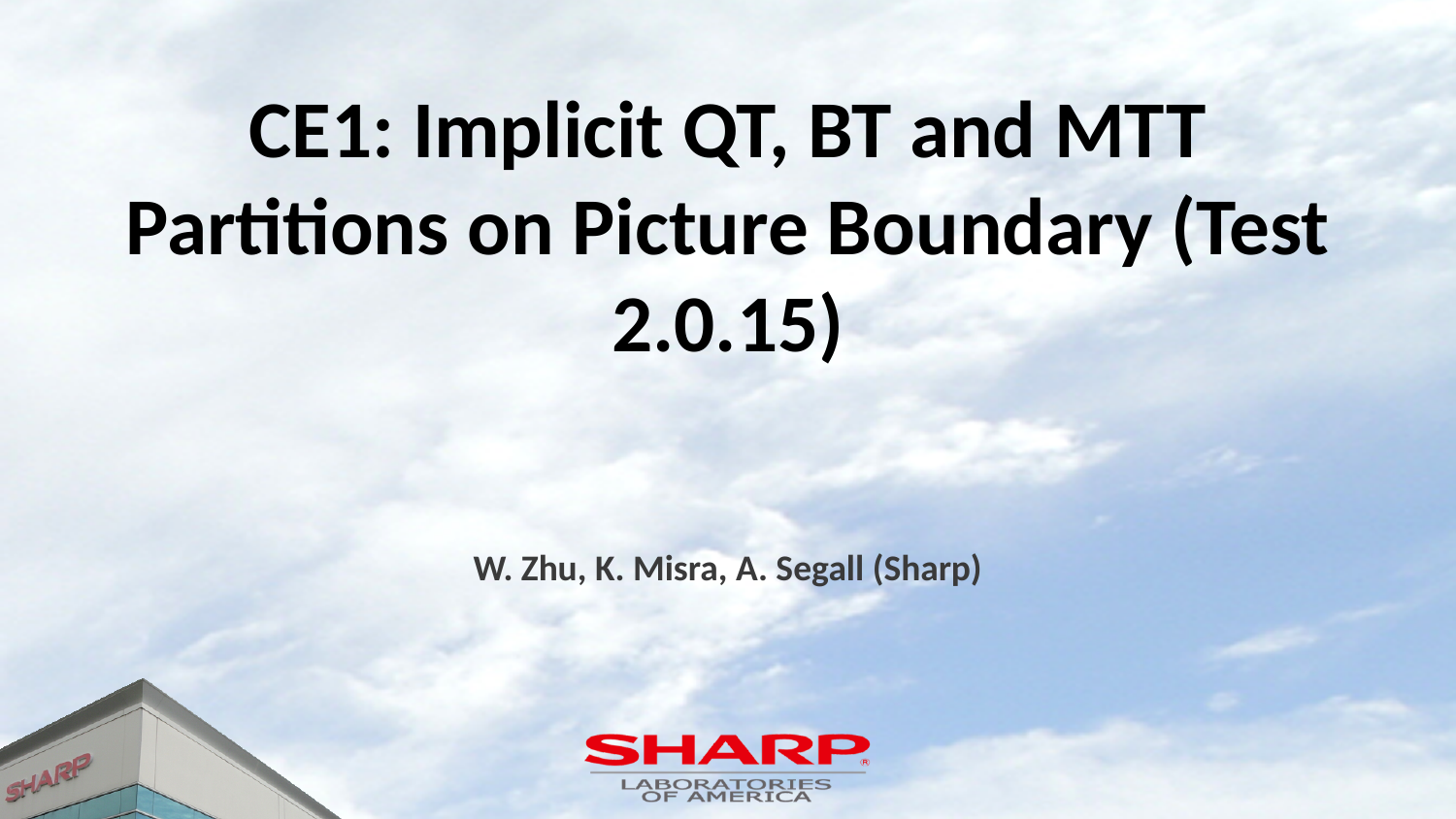

# CE1: Implicit QT, BT and MTT Partitions on Picture Boundary (Test 2.0.15)
W. Zhu, K. Misra, A. Segall (Sharp)